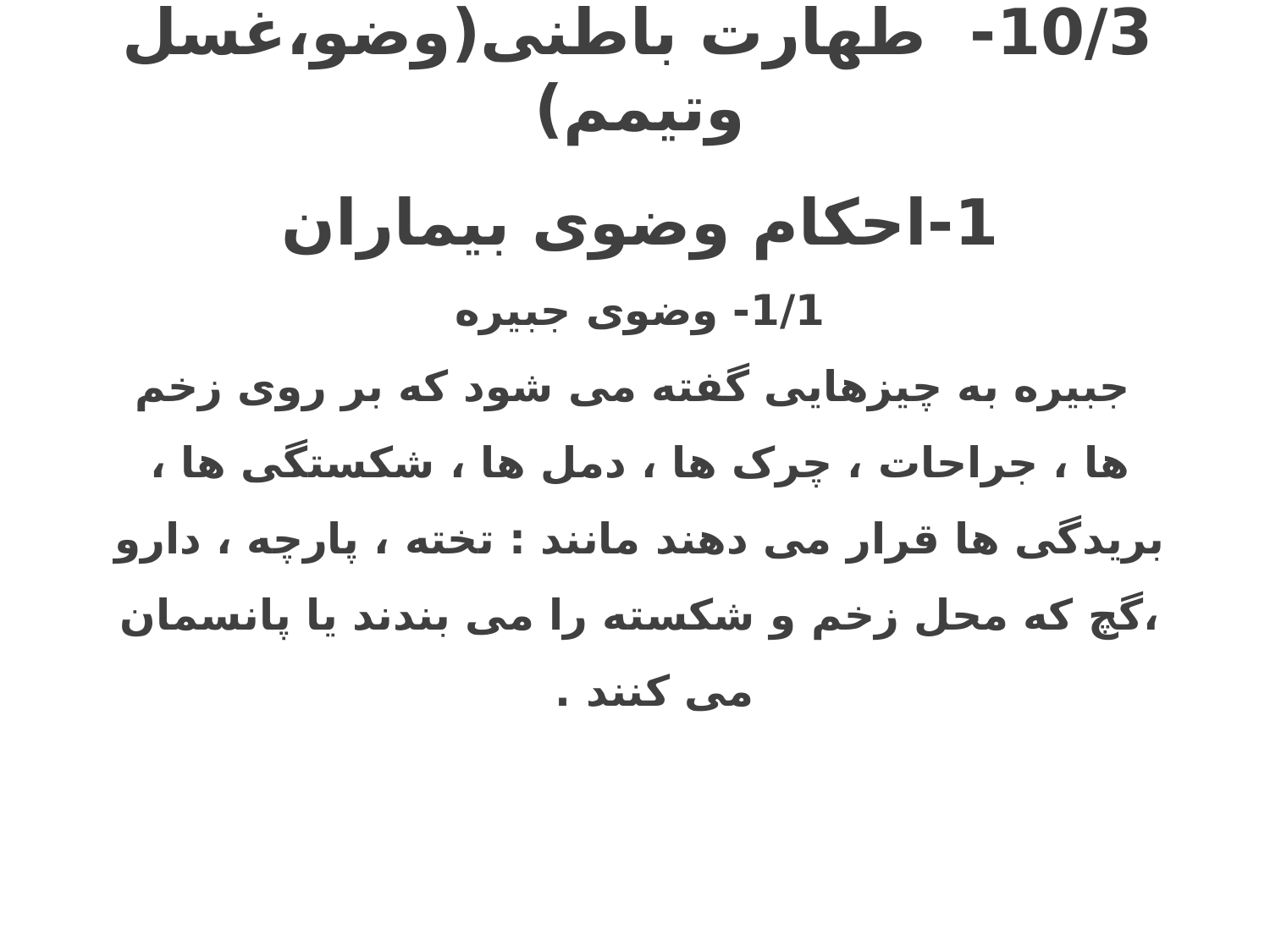

10/3-  طهارت باطنی(وضو،غسل وتیمم)
1-احکام وضوی بیماران
1/1- وضوی جبیره
 جبیره به چیزهایی گفته می شود که بر روی زخم ها ، جراحات ، چرک ها ، دمل ها ، شکستگی ها ، بریدگی ها قرار می دهند مانند : تخته ، پارچه ، دارو ،گچ که محل زخم و شکسته را می بندند یا پانسمان می کنند .